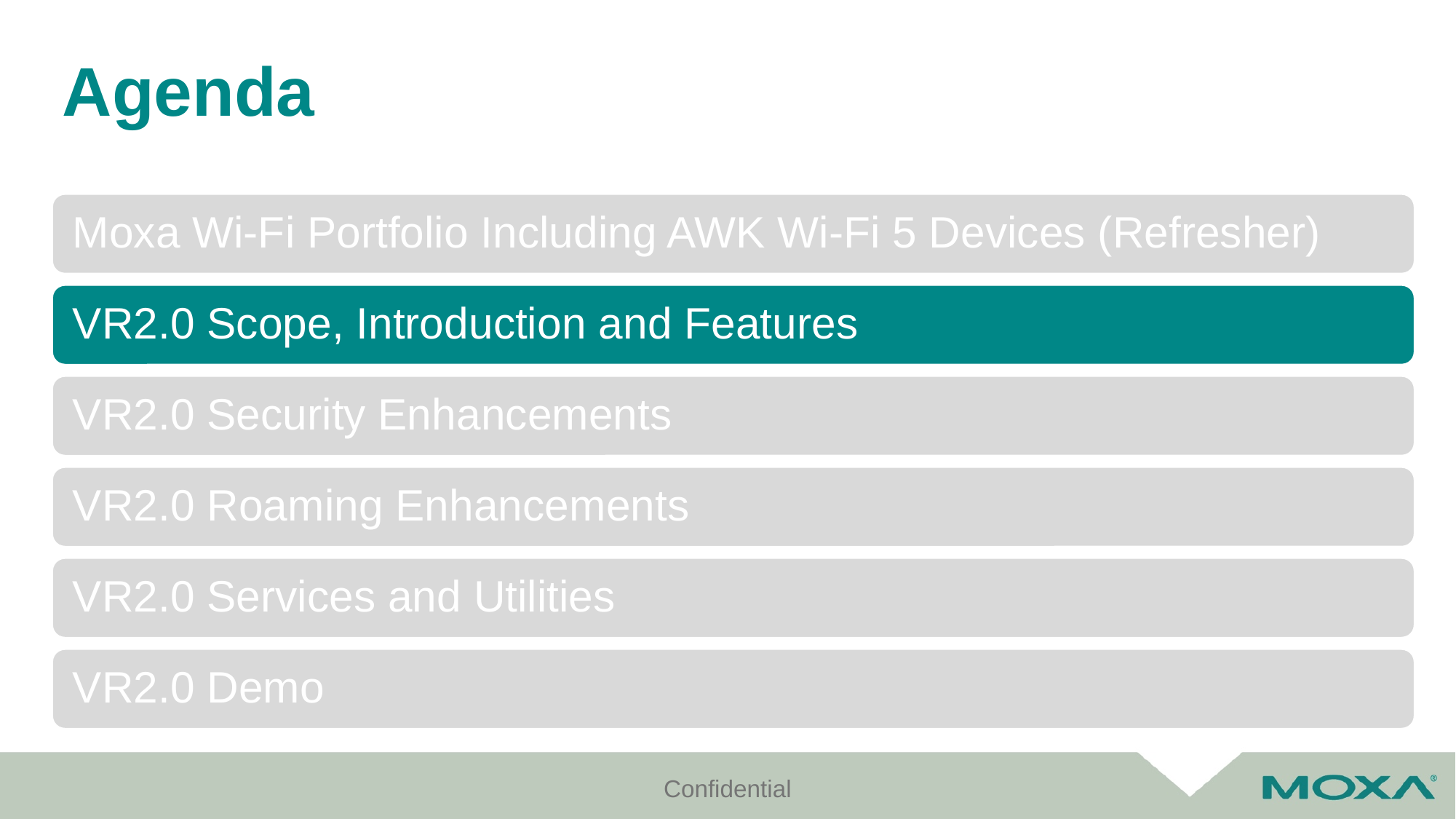

# Agenda
Moxa Wi-Fi Portfolio Including AWK Wi-Fi 5 Devices (Refresher)
VR2.0 Scope, Introduction and Features
VR2.0 Security Enhancements
VR2.0 Roaming Enhancements
VR2.0 Services and Utilities
VR2.0 Demo